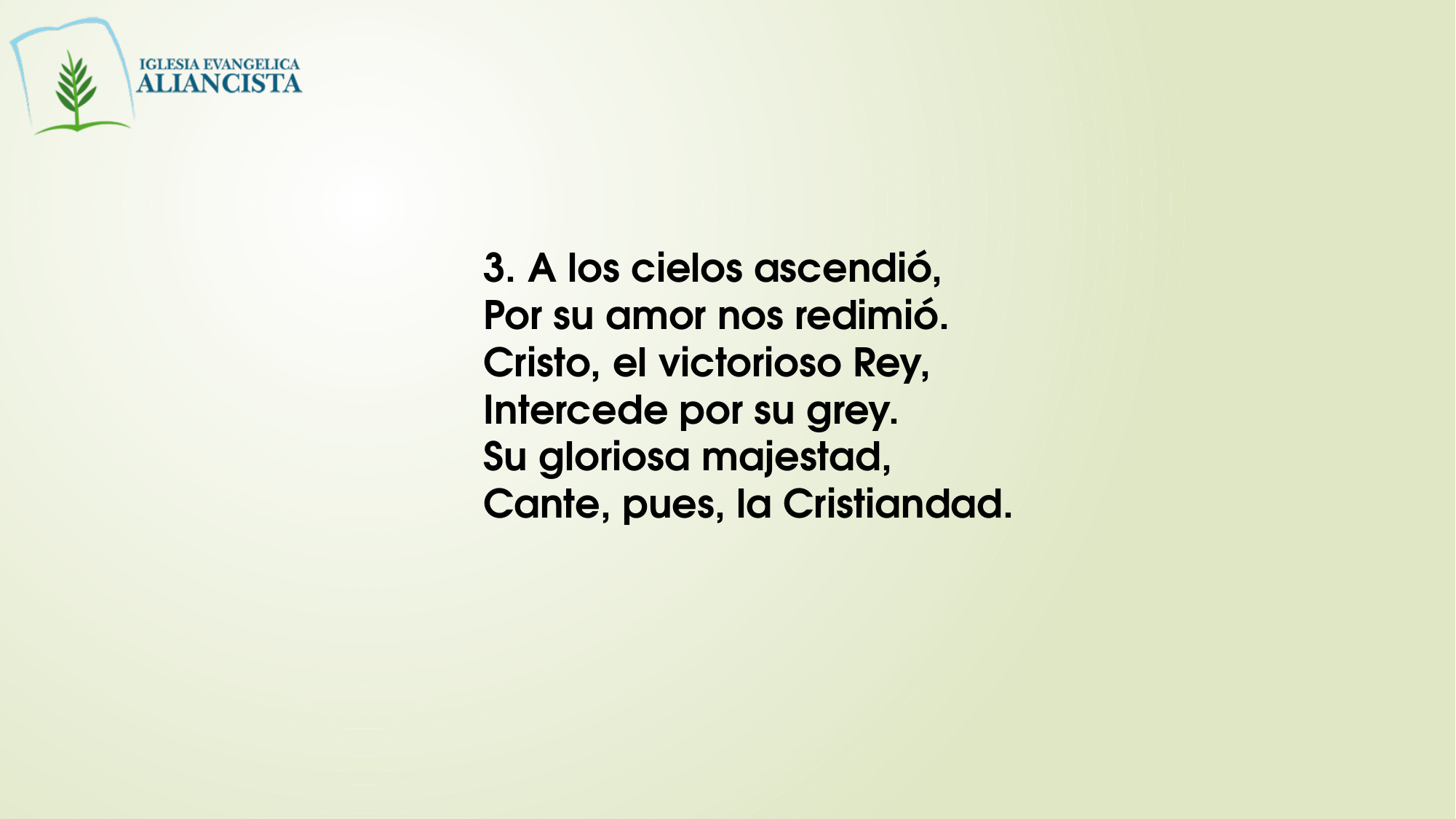

3. A los cielos ascendió,
Por su amor nos redimió.
Cristo, el victorioso Rey,
Intercede por su grey.
Su gloriosa majestad,
Cante, pues, la Cristiandad.